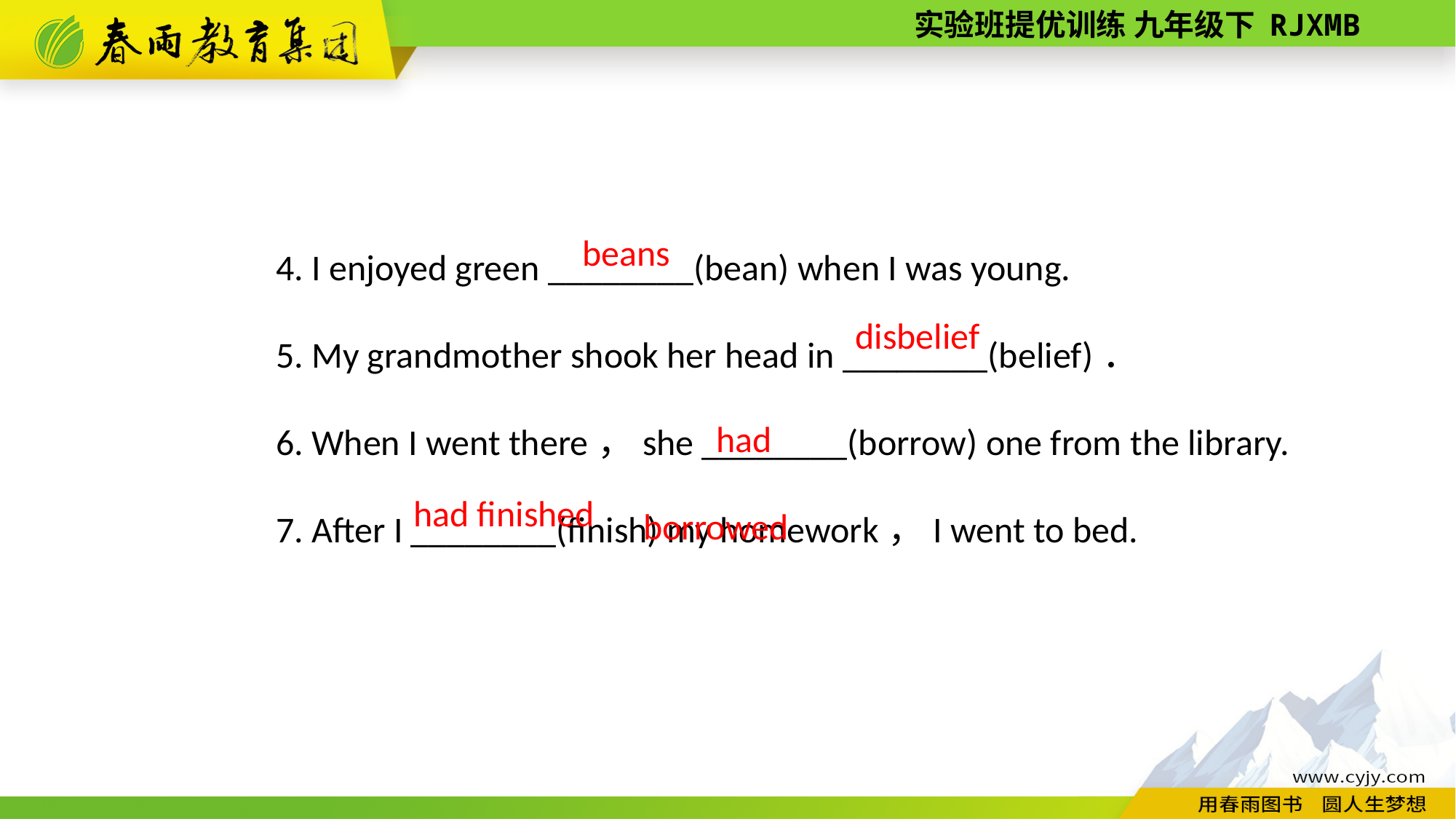

4. I enjoyed green ________(bean) when I was young.
5. My grandmother shook her head in ________(belief)．
6. When I went there，she ________(borrow) one from the library.
7. After I ________(finish) my homework，I went to bed.
beans
disbelief
had borrowed
had finished